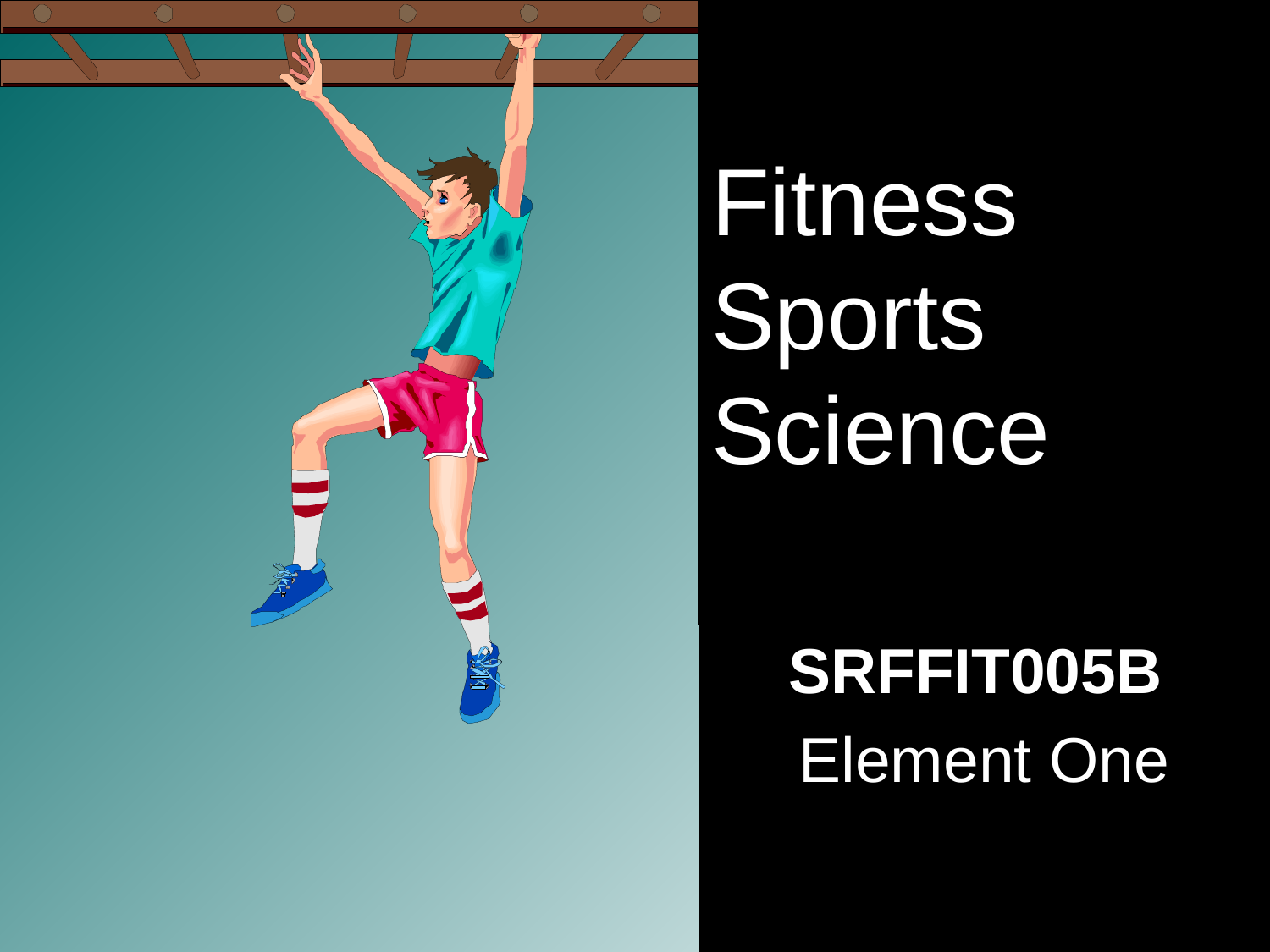

# Fitness Sports Science
SRFFIT005B
Element One